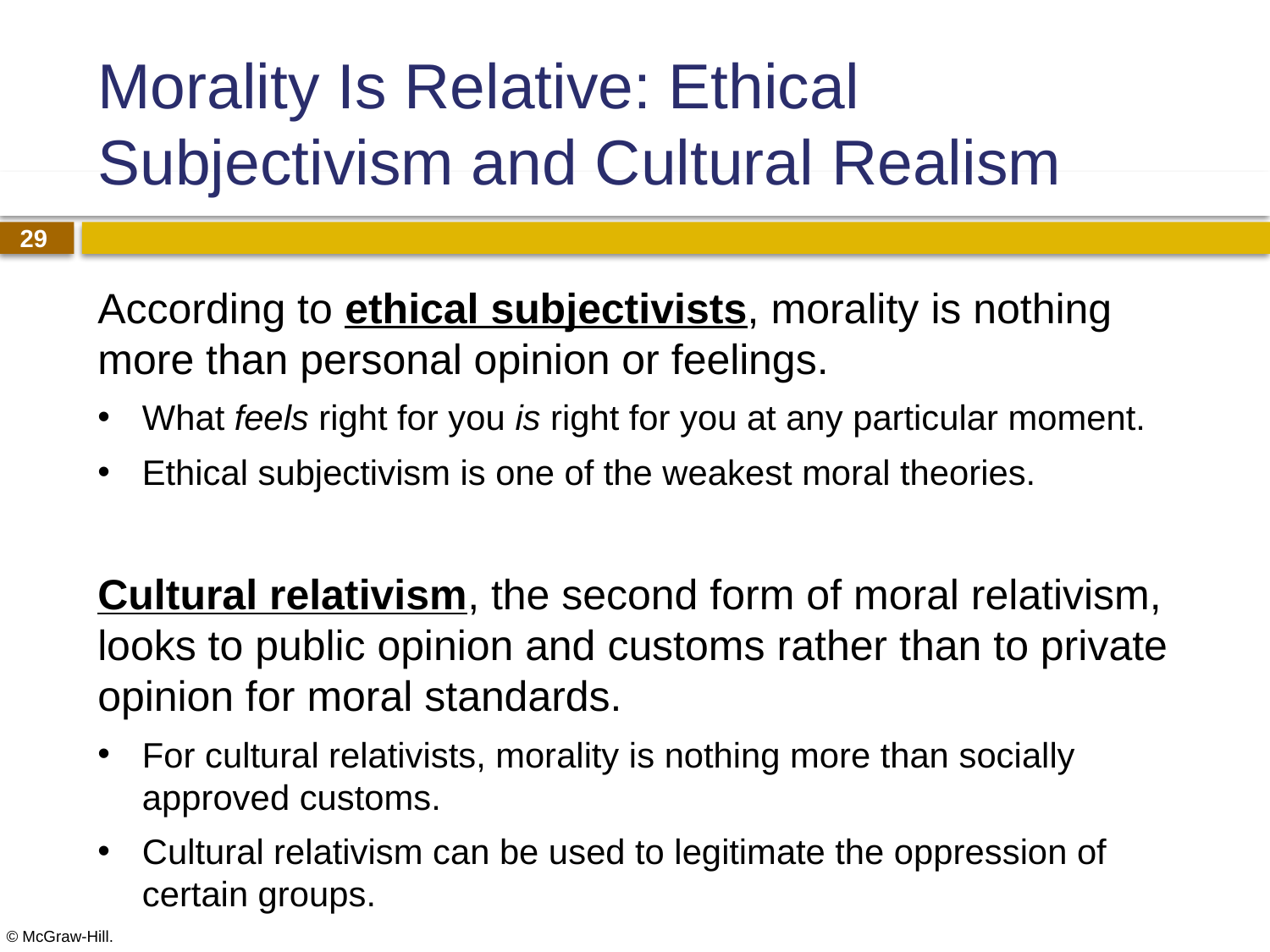

# Morality Is Relative: Ethical Subjectivism and Cultural Realism
According to ethical subjectivists, morality is nothing more than personal opinion or feelings.
What feels right for you is right for you at any particular moment.
Ethical subjectivism is one of the weakest moral theories.

Cultural relativism, the second form of moral relativism, looks to public opinion and customs rather than to private opinion for moral standards.
For cultural relativists, morality is nothing more than socially approved customs.
Cultural relativism can be used to legitimate the oppression of certain groups.